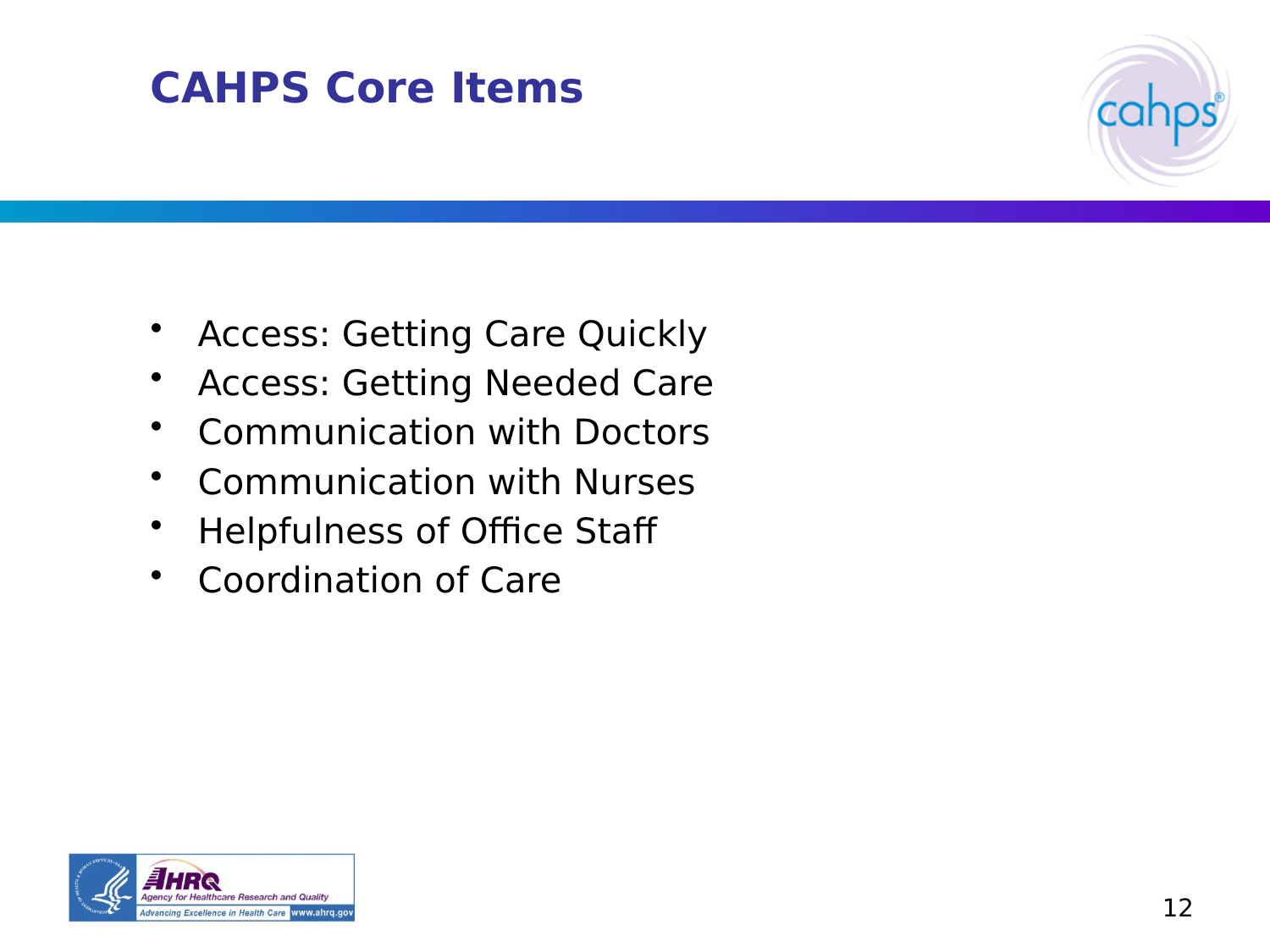

# CAHPS Core Items

Access: Getting Care Quickly
Access: Getting Needed Care
Communication with Doctors
Communication with Nurses
Helpfulness of Office Staff
Coordination of Care

12